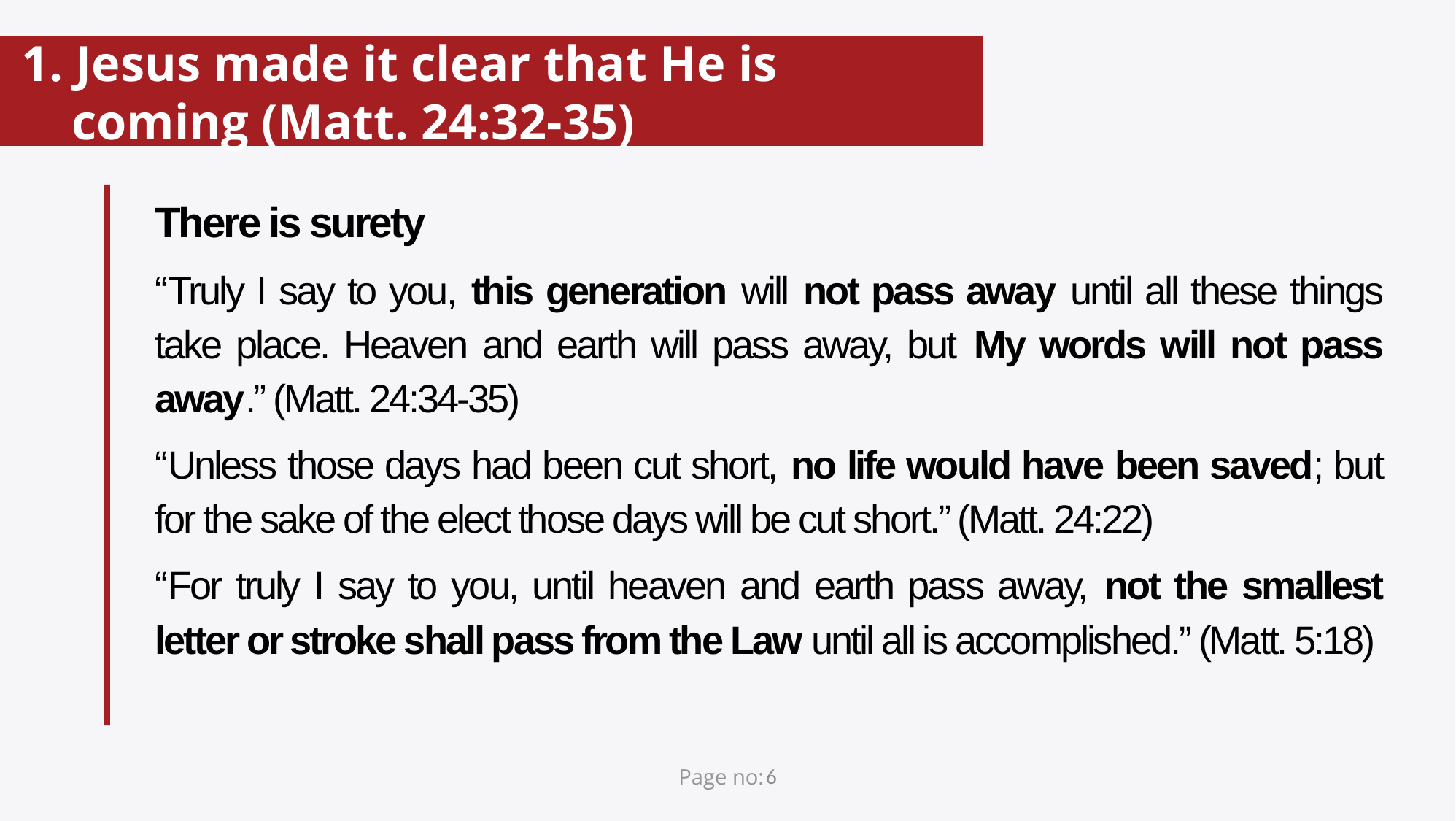

# 1. Jesus made it clear that He is coming (Matt. 24:32-35)
There is surety

“Truly I say to you, this generation will not pass away until all these things take place. Heaven and earth will pass away, but My words will not pass away.” (Matt. 24:34-35)

“Unless those days had been cut short, no life would have been saved; but for the sake of the elect those days will be cut short.” (Matt. 24:22)

“For truly I say to you, until heaven and earth pass away, not the smallest letter or stroke shall pass from the Law until all is accomplished.” (Matt. 5:18)